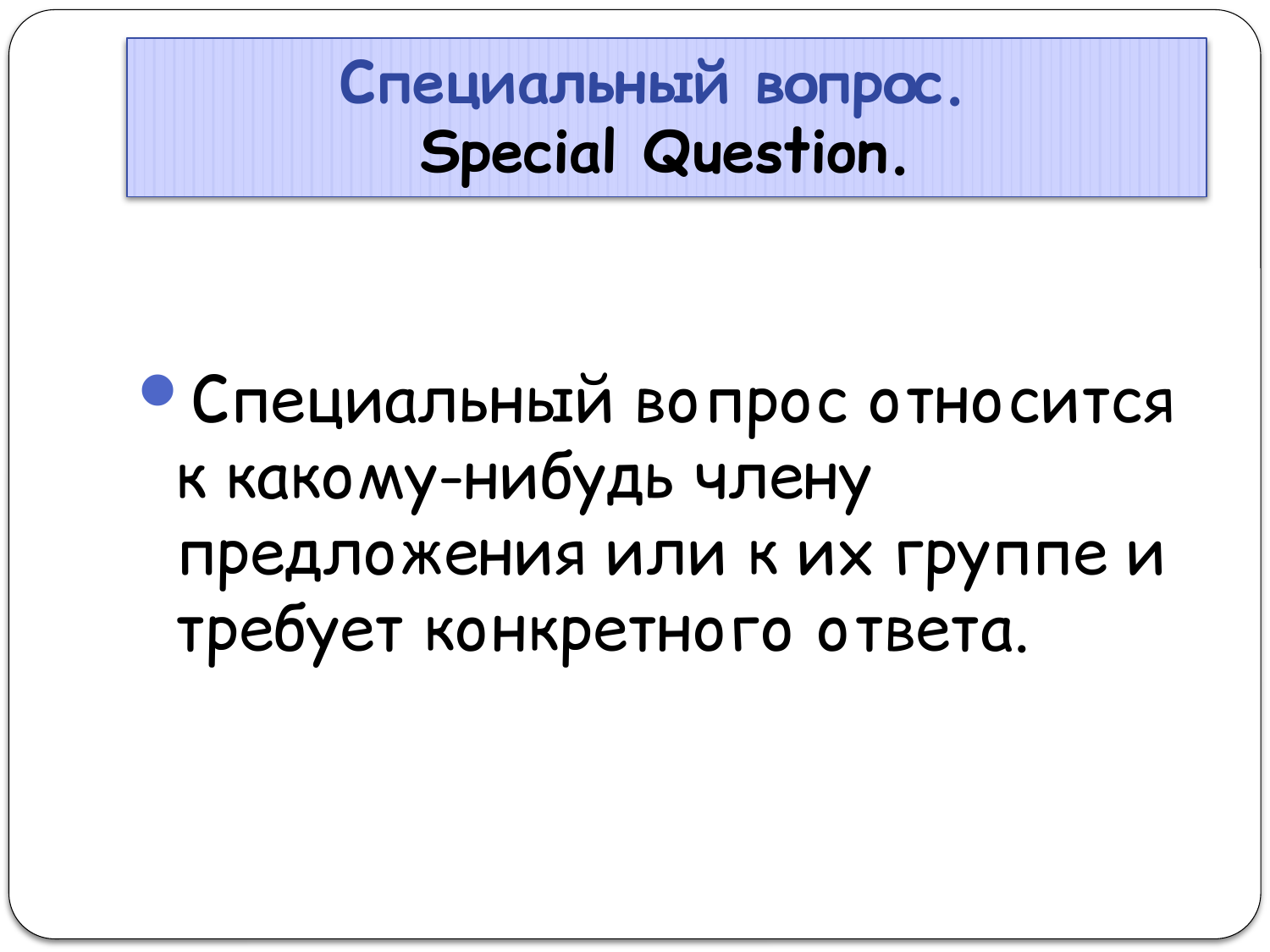

# Специальный вопрос. Special Question.
Специальный вопрос относится к какому-нибудь члену предложения или к их группе и требует конкретного ответа.